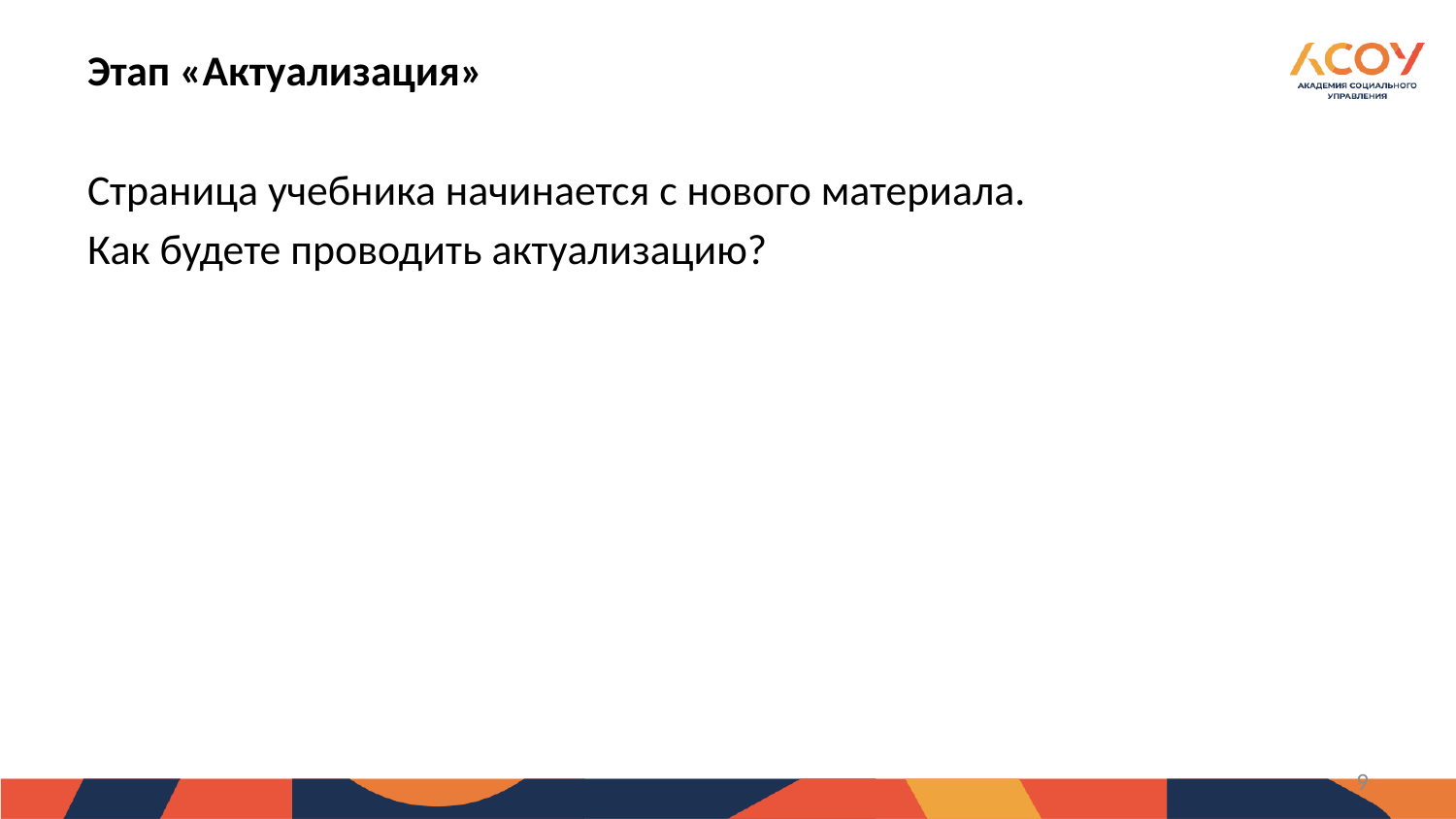

Этап «Актуализация»

Страница учебника начинается с нового материала.
Как будете проводить актуализацию?

9